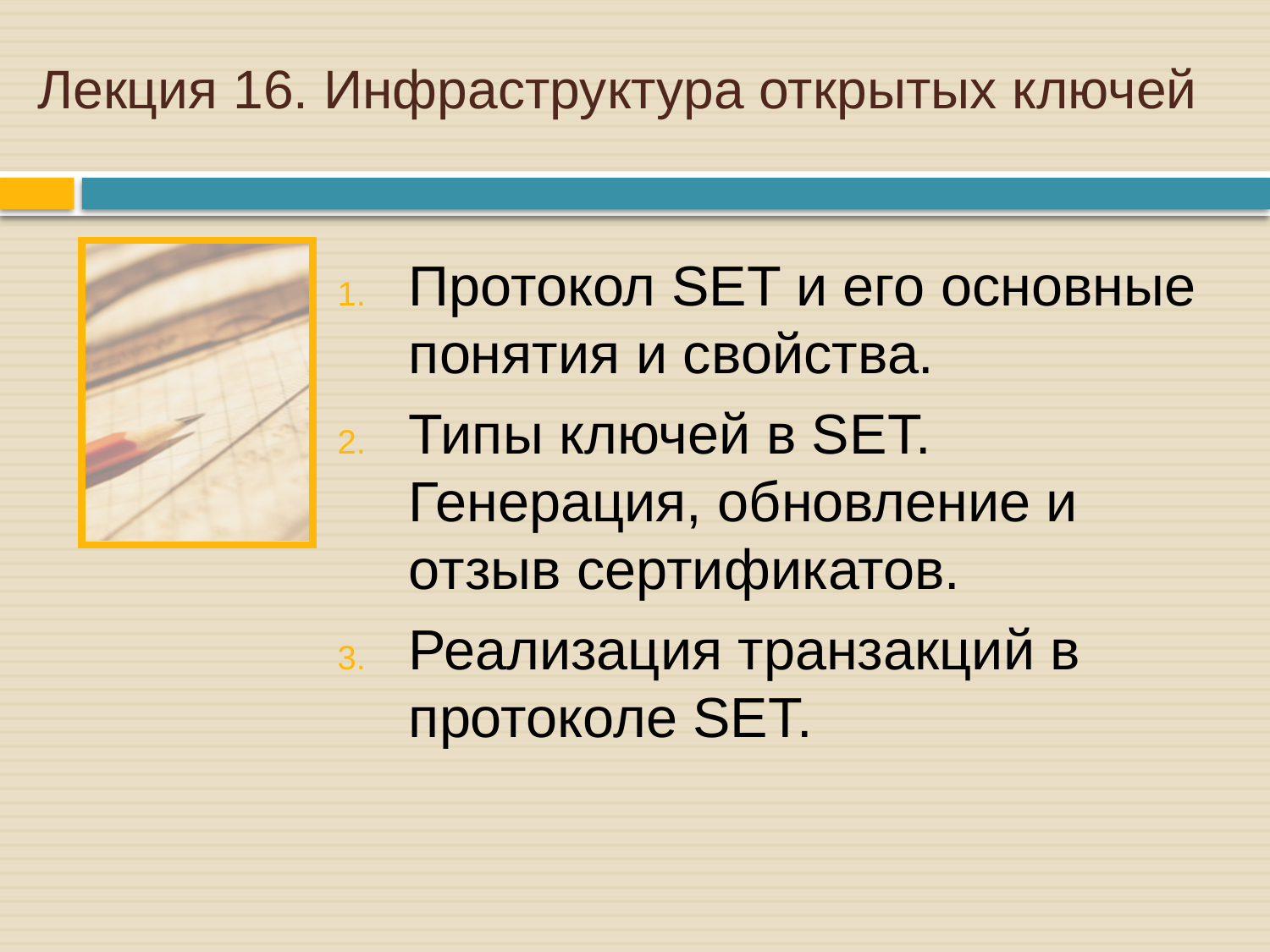

# Лекция 16. Инфраструктура открытых ключей
Протокол SET и его основные понятия и свойства.
Типы ключей в SET. Генерация, обновление и отзыв сертификатов.
Реализация транзакций в протоколе SET.